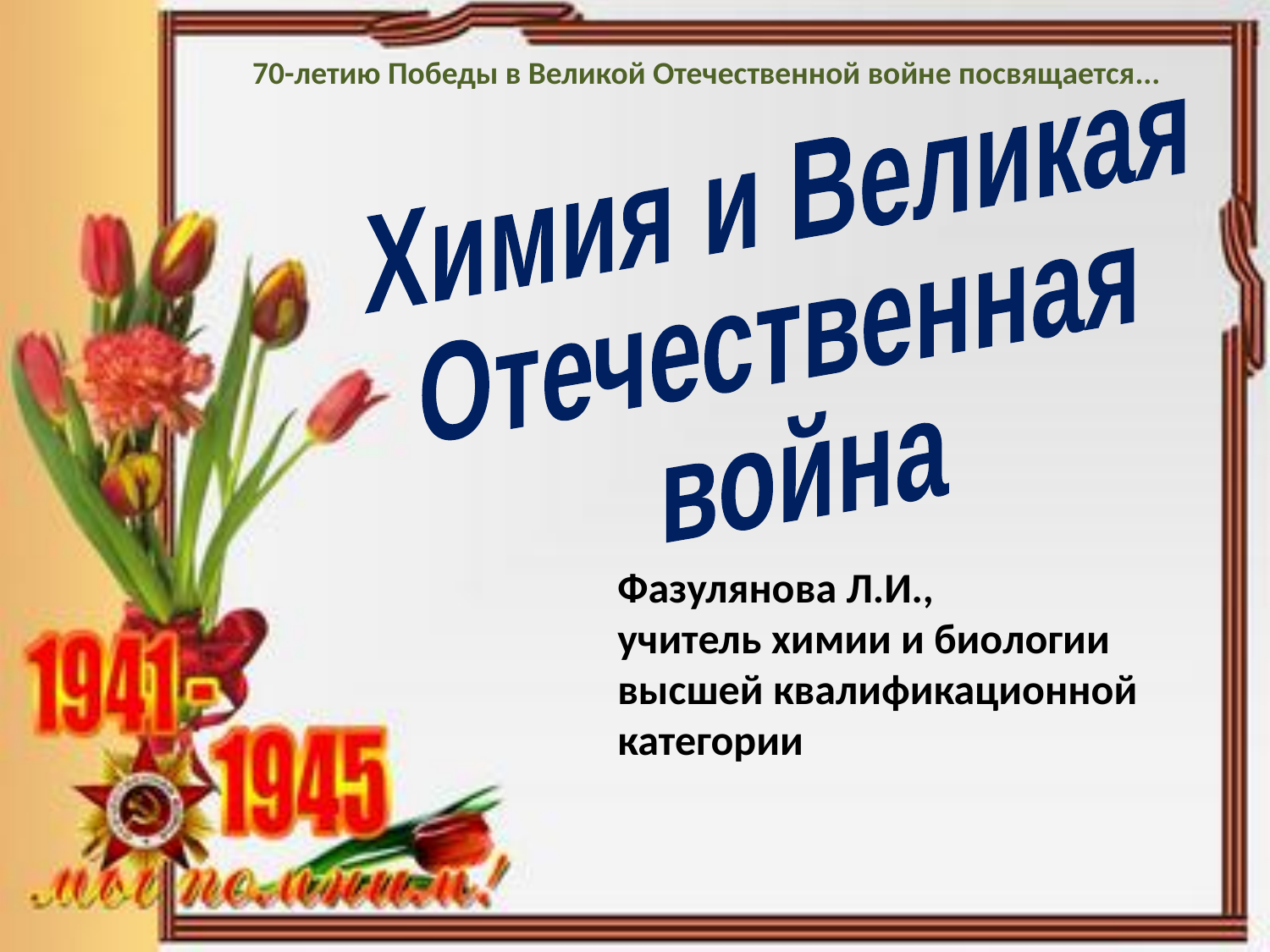

70-летию Победы в Великой Отечественной войне посвящается...
Химия и Великая
Отечественная
 война
Фазулянова Л.И.,
учитель химии и биологии высшей квалификационной категории